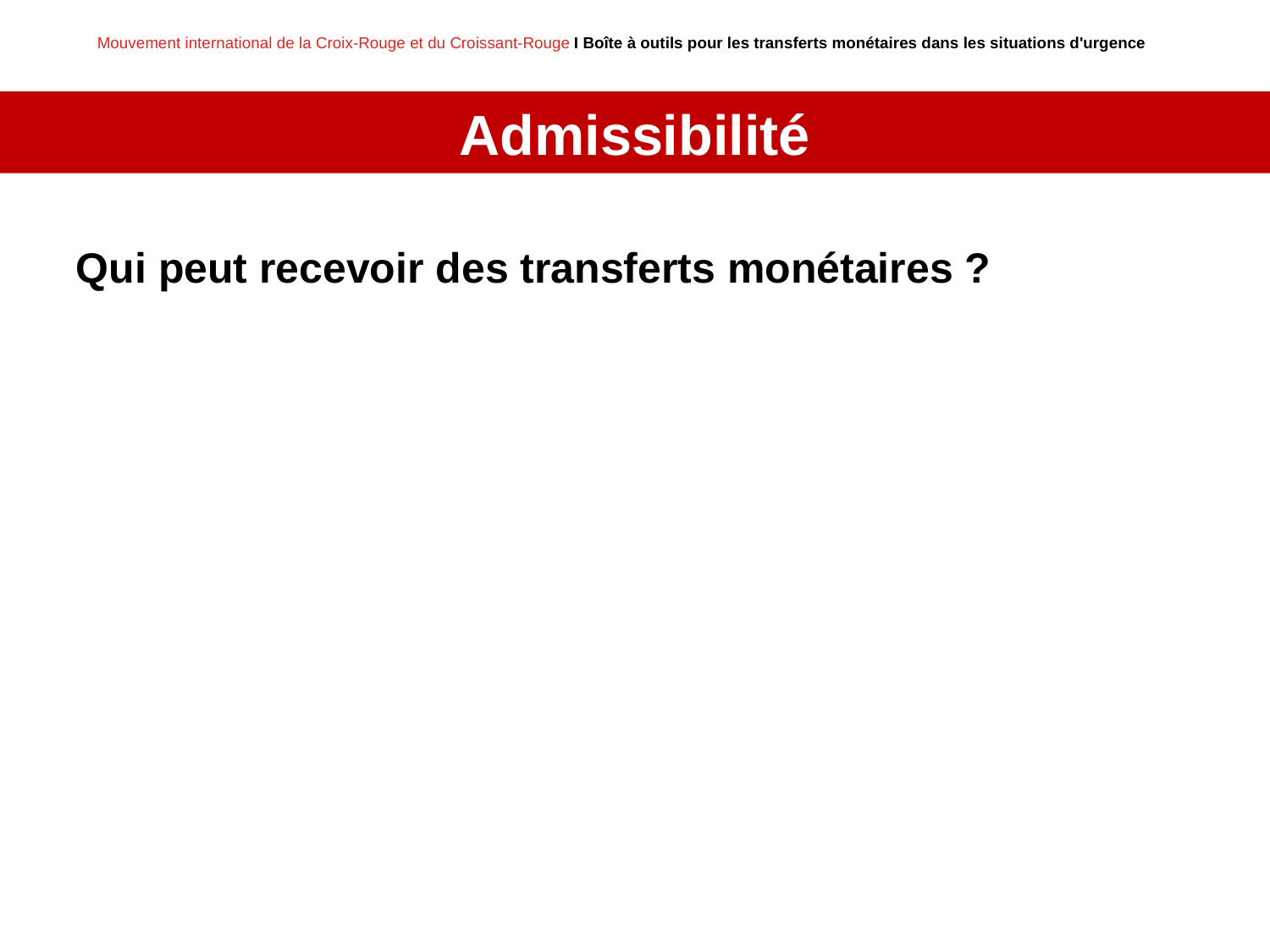

# Admissibilité
Qui peut recevoir des transferts monétaires ?